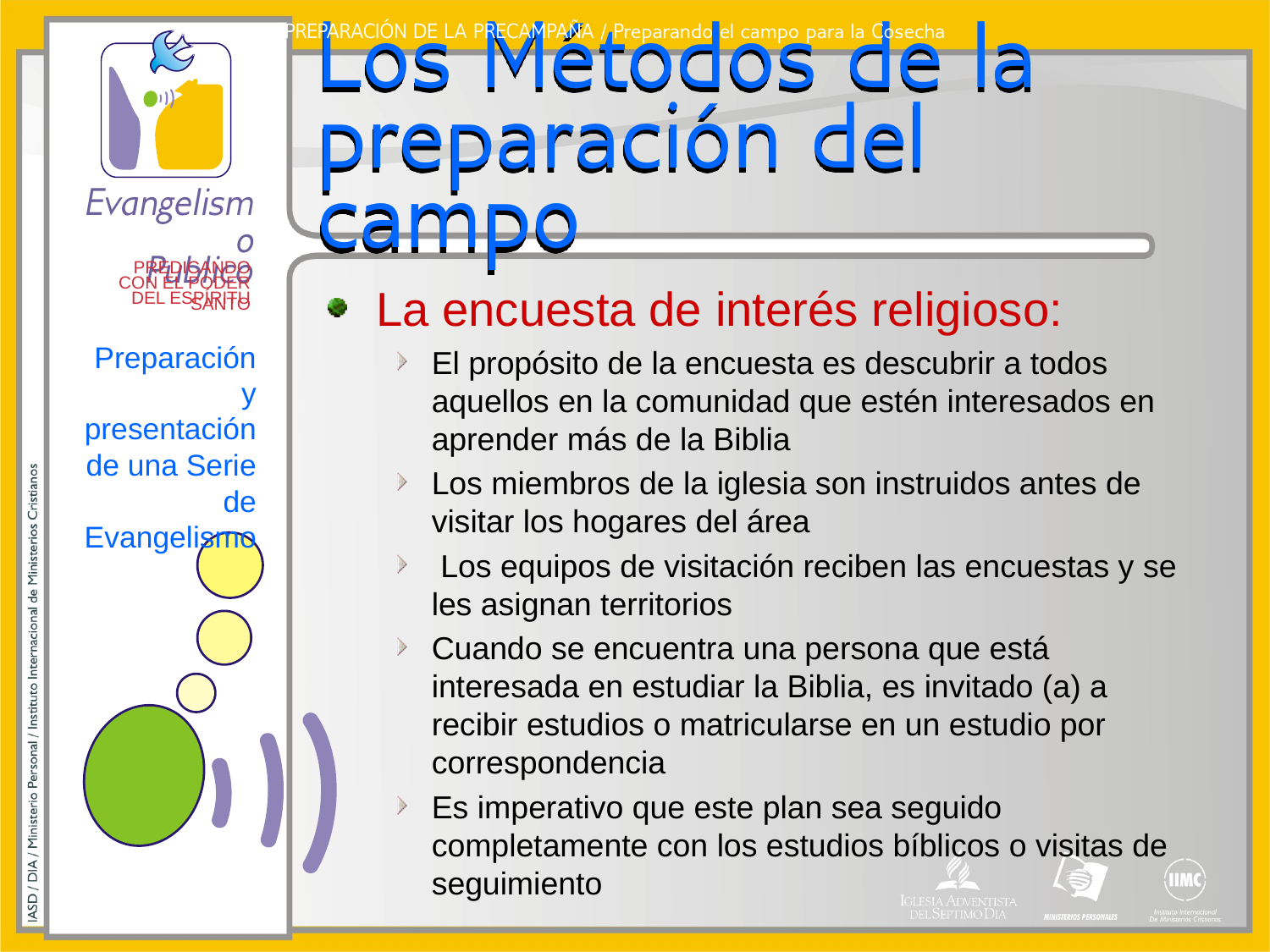

PREPARACIÓN DE LA PRECAMPAÑA / Preparando el campo para la Cosecha
# Los Métodos de la preparación del campo
La encuesta de interés religioso:
El propósito de la encuesta es descubrir a todos aquellos en la comunidad que estén interesados en aprender más de la Biblia
Los miembros de la iglesia son instruidos antes de visitar los hogares del área
 Los equipos de visitación reciben las encuestas y se les asignan territorios
Cuando se encuentra una persona que está interesada en estudiar la Biblia, es invitado (a) a recibir estudios o matricularse en un estudio por correspondencia
Es imperativo que este plan sea seguido completamente con los estudios bíblicos o visitas de seguimiento